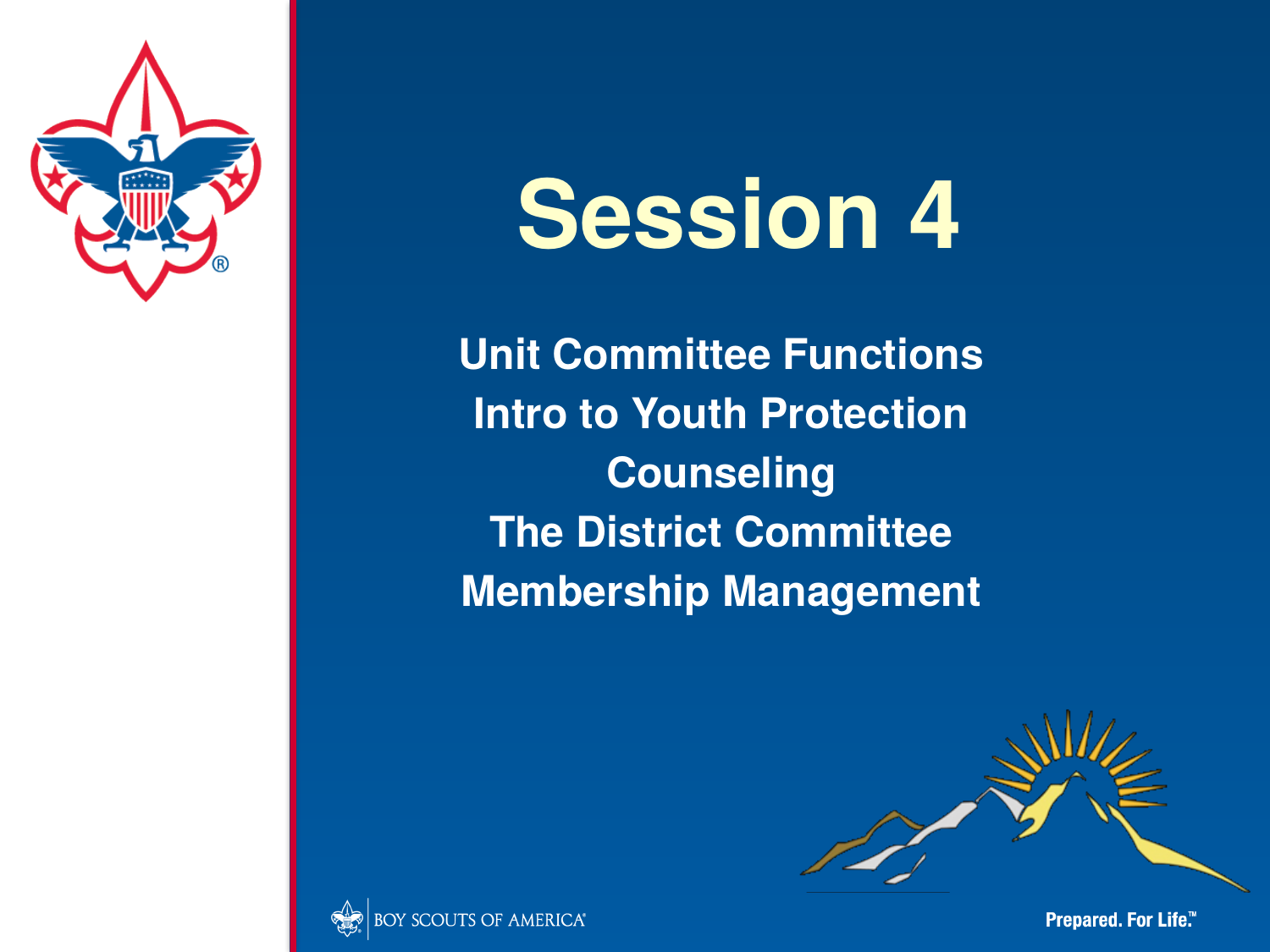

Session 4
Unit Committee Functions
Intro to Youth Protection
Counseling
The District Committee
Membership Management